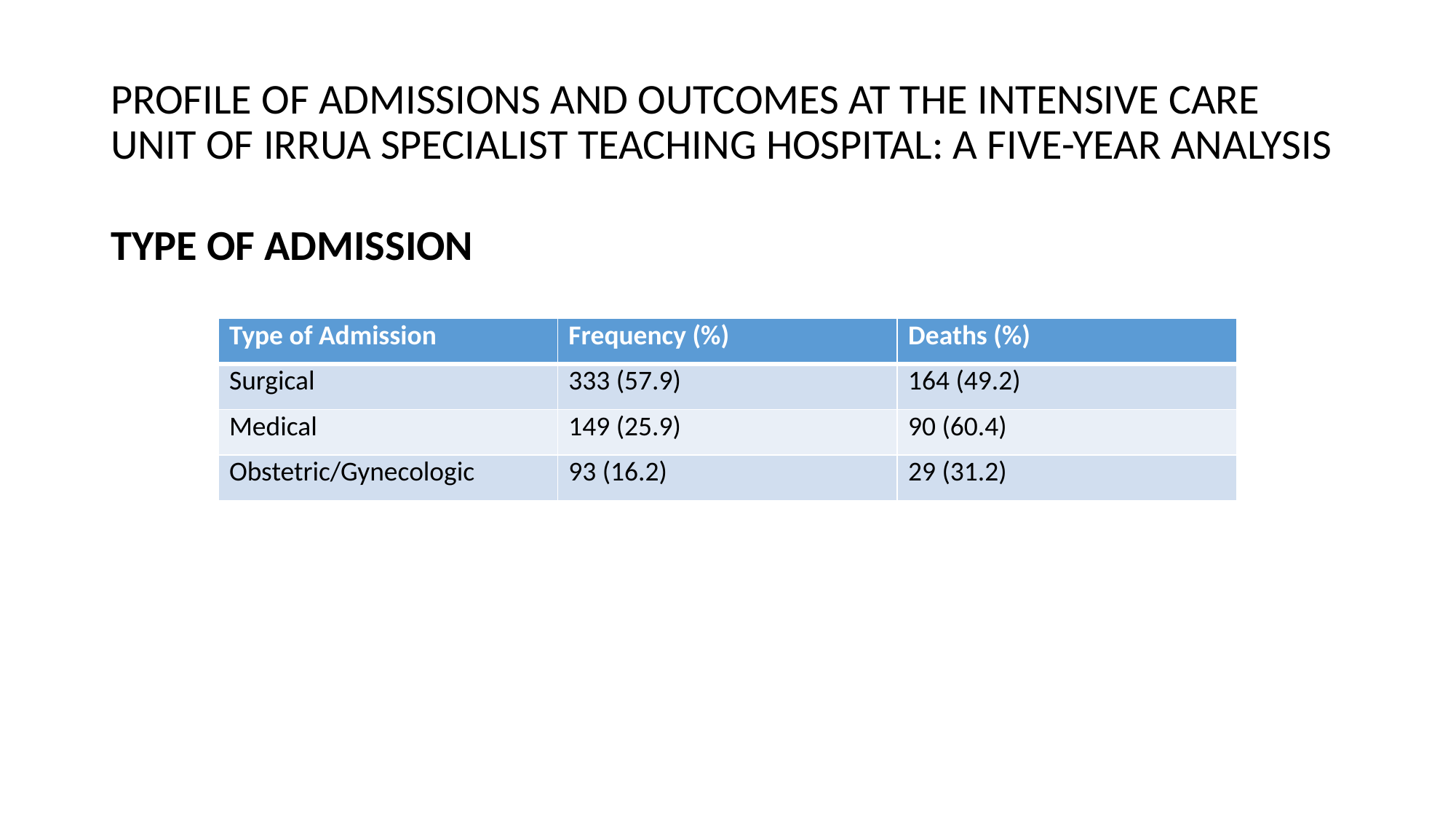

# PROFILE OF ADMISSIONS AND OUTCOMES AT THE INTENSIVE CARE UNIT OF IRRUA SPECIALIST TEACHING HOSPITAL: A FIVE-YEAR ANALYSIS
TYPE OF ADMISSION

| Type of Admission | Frequency (%) | Deaths (%) |
| --- | --- | --- |
| Surgical | 333 (57.9) | 164 (49.2) |
| Medical | 149 (25.9) | 90 (60.4) |
| Obstetric/Gynecologic | 93 (16.2) | 29 (31.2) |